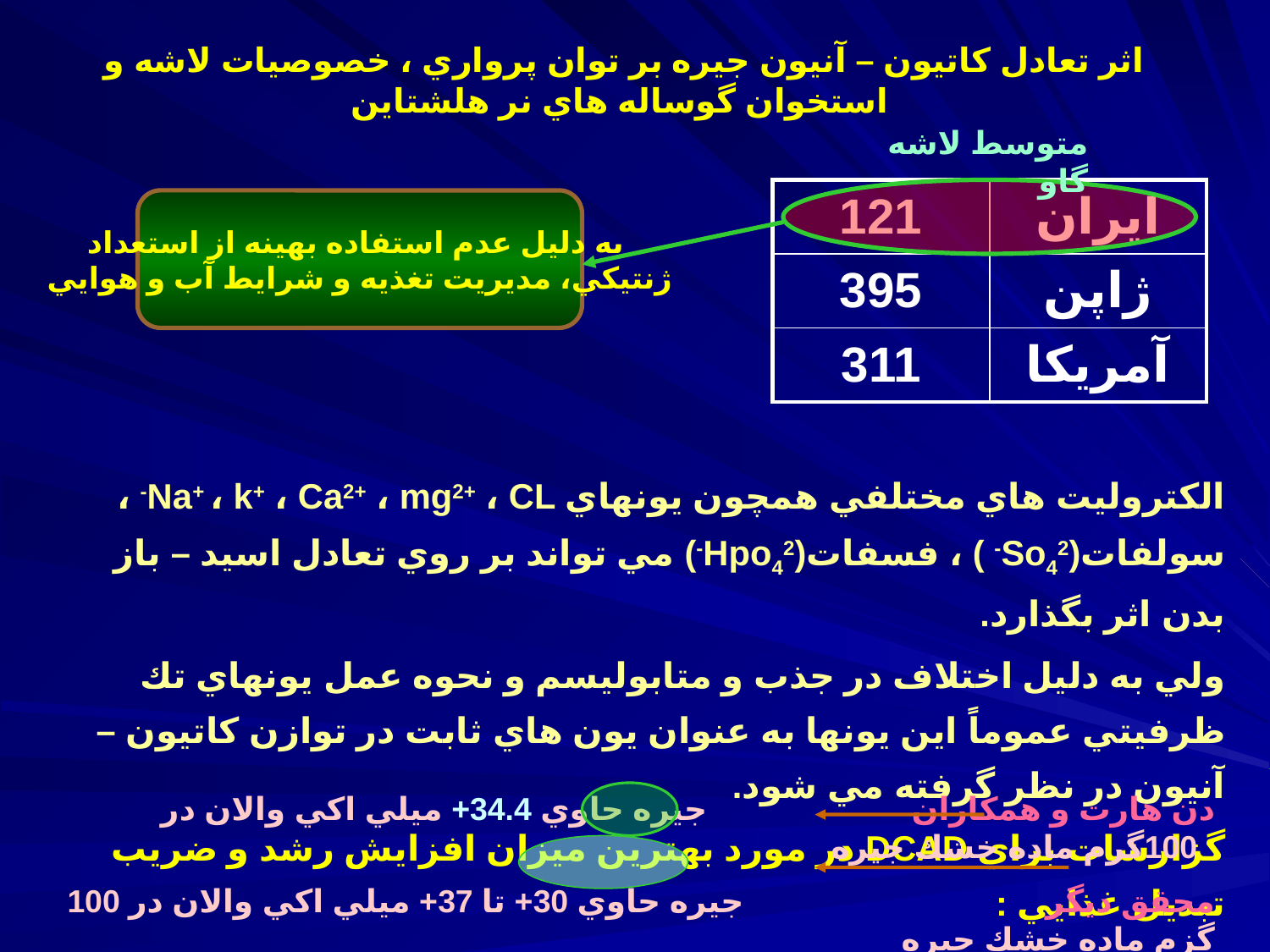

# اثر تعادل كاتيون – آنيون جيره بر توان پرواري ، خصوصيات لاشه و استخوان گوساله هاي نر هلشتاين
متوسط لاشه گاو
| 121 | ايران |
| --- | --- |
| 395 | ژاپن |
| 311 | آمريكا |

به دليل عدم استفاده بهينه از استعداد
ژنتيكي، مديريت تغذيه و شرايط آب و هوايي

الكتروليت هاي مختلفي همچون يونهاي Na+ ، k+ ، Ca2+ ، mg2+ ، ‍‍‍CL- ، سولفات(So42- ) ، فسفات(Hpo42-) مي تواند بر روي تعادل اسيد – باز بدن اثر بگذارد.
ولي به دليل اختلاف در جذب و متابوليسم و نحوه عمل يونهاي تك ظرفيتي عموماً اين يونها به عنوان يون هاي ثابت در توازن كاتيون – آنيون در نظر گرفته مي شود.
گزارشات براي DCAD در مورد بهترين ميزان افزايش رشد و ضريب تبديل غذايي :
دن هارت و همكاران                       جيره حاوي 34.4+ ميلي اكي والان در 100گرم ماده خشك جيره
محقق ديگر                                  جيره حاوي 30+ تا 37+ ميلي اكي والان در 100 گزم ماده خشك جيره